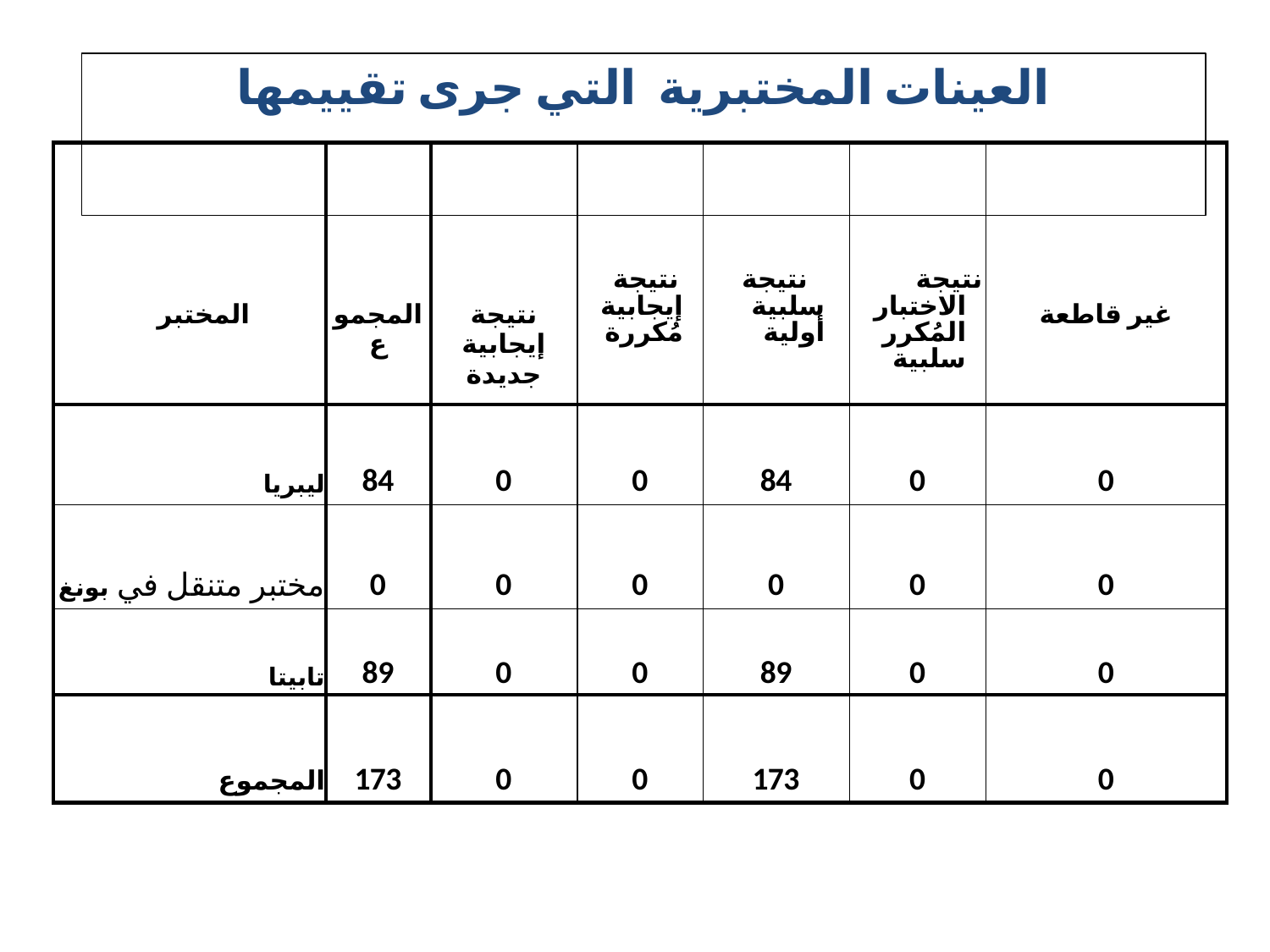

# العينات المختبرية  التي جرى تقييمها
| المختبر | المجموع | نتيجة إيجابية جديدة | نتيجة إيجابية مُكررة | نتيجة سلبية أولية | نتيجة الاختبار المُكرر سلبية | غير قاطعة |
| --- | --- | --- | --- | --- | --- | --- |
| ليبريا | 84 | 0 | 0 | 84 | 0 | 0 |
| مختبر متنقل في بونغ | 0 | 0 | 0 | 0 | 0 | 0 |
| تابيتا | 89 | 0 | 0 | 89 | 0 | 0 |
| المجموع | 173 | 0 | 0 | 173 | 0 | 0 |